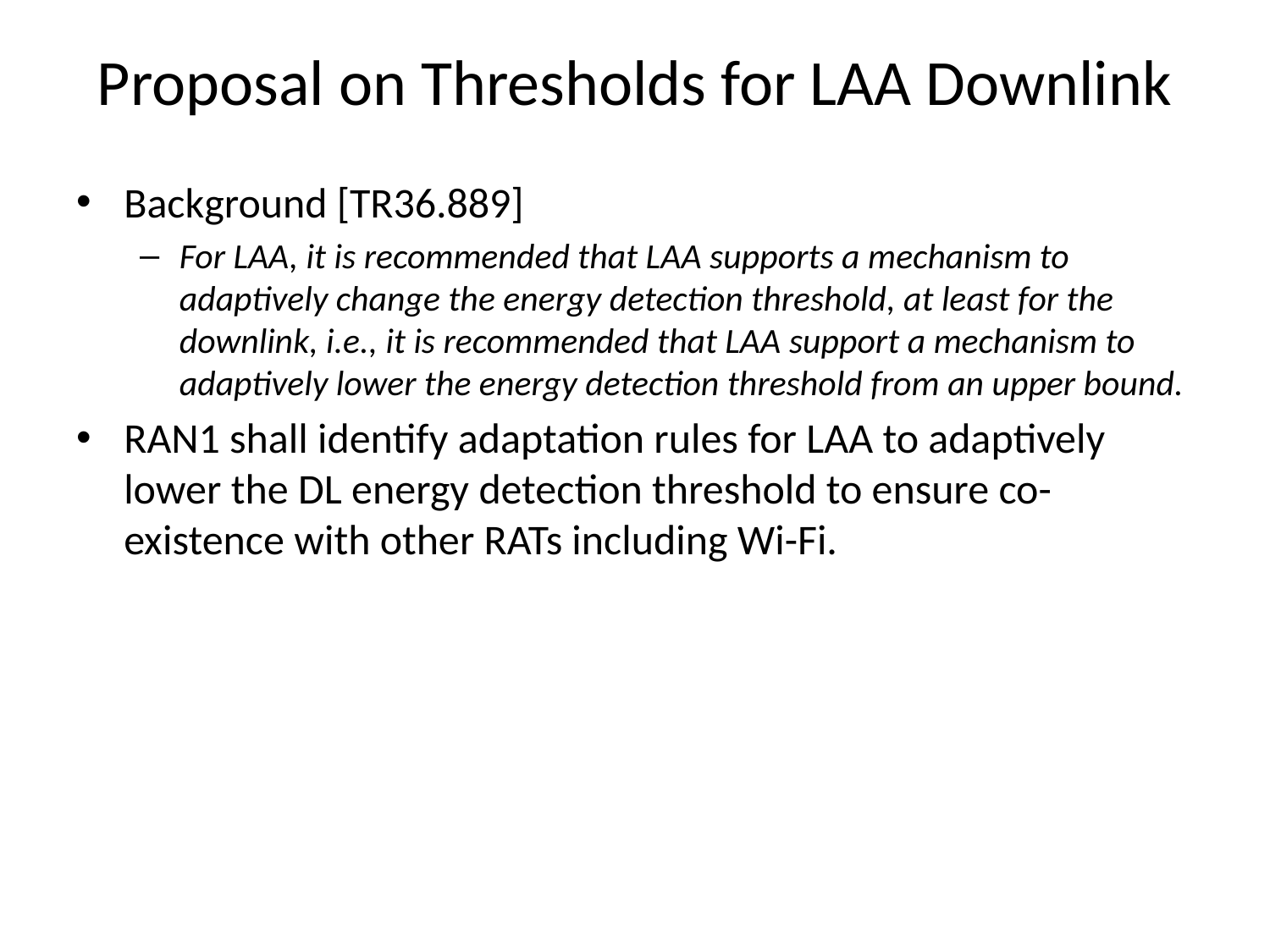

# Proposal on Thresholds for LAA Downlink
Background [TR36.889]
For LAA, it is recommended that LAA supports a mechanism to adaptively change the energy detection threshold, at least for the downlink, i.e., it is recommended that LAA support a mechanism to adaptively lower the energy detection threshold from an upper bound.
RAN1 shall identify adaptation rules for LAA to adaptively lower the DL energy detection threshold to ensure co-existence with other RATs including Wi-Fi.